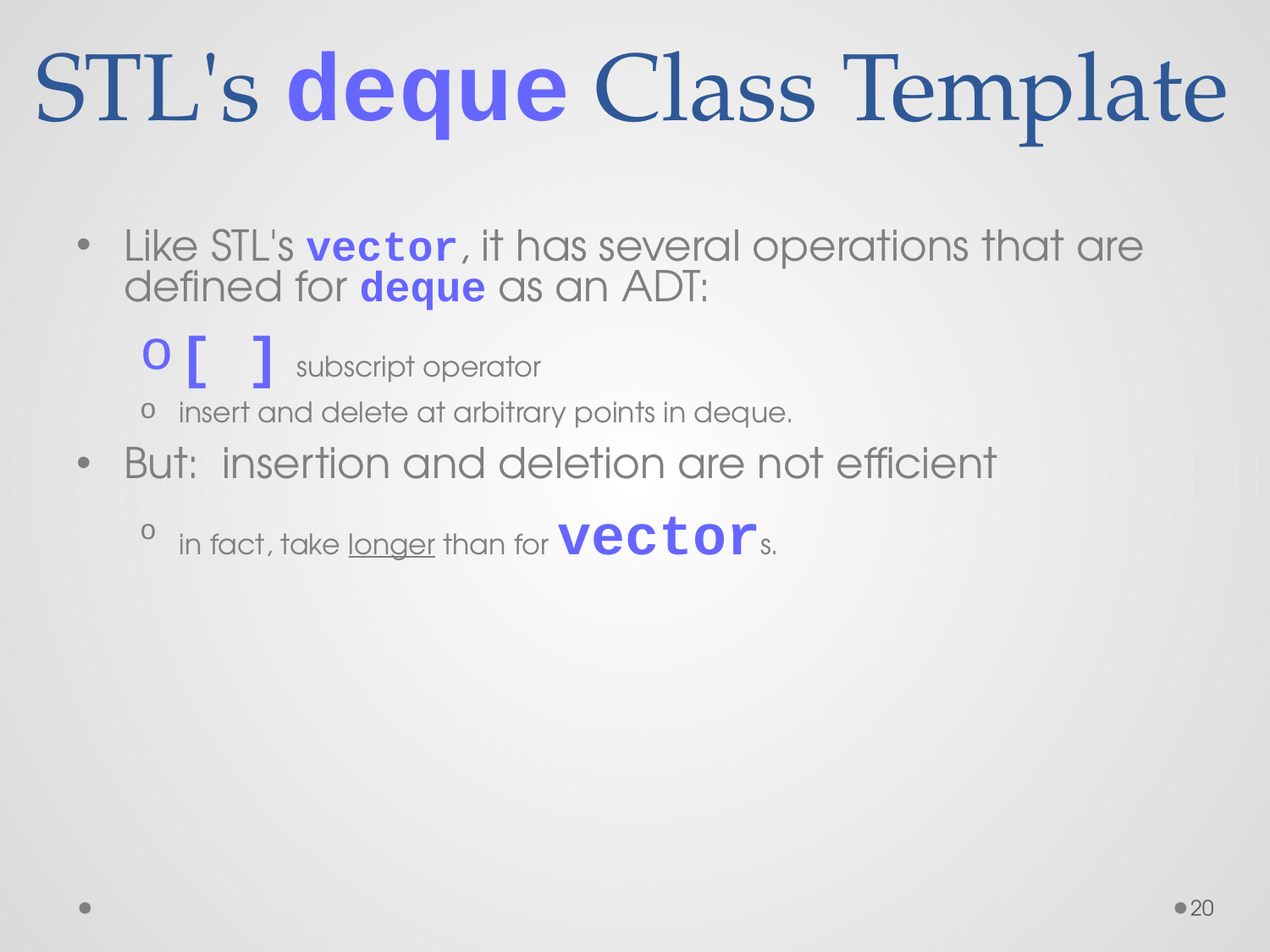

# STL's deque Class Template
Like STL's vector, it has several operations that are defined for deque as an ADT:
[ ]  subscript operator
insert and delete at arbitrary points in deque.
But:  insertion and deletion are not efficient
in fact, take longer than for vectors.

20